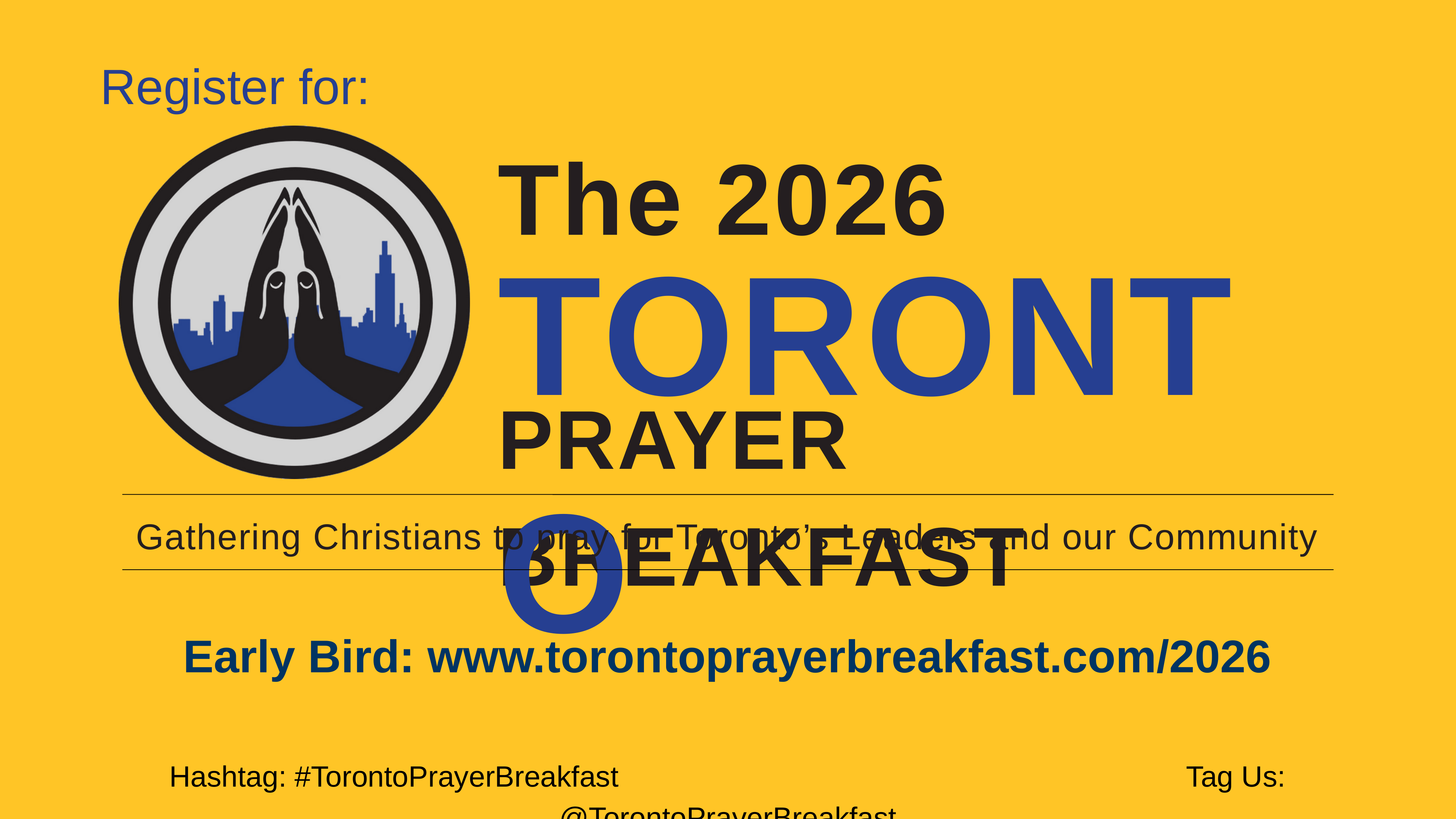

Register for:

The 2026
TORONTO
PRAYER BREAKFAST

Gathering Christians to pray for Toronto’s Leaders and our Community

Early Bird: www.torontoprayerbreakfast.com/2026
Hashtag: #TorontoPrayerBreakfast                                                                      Tag Us: @TorontoPrayerBreakfast